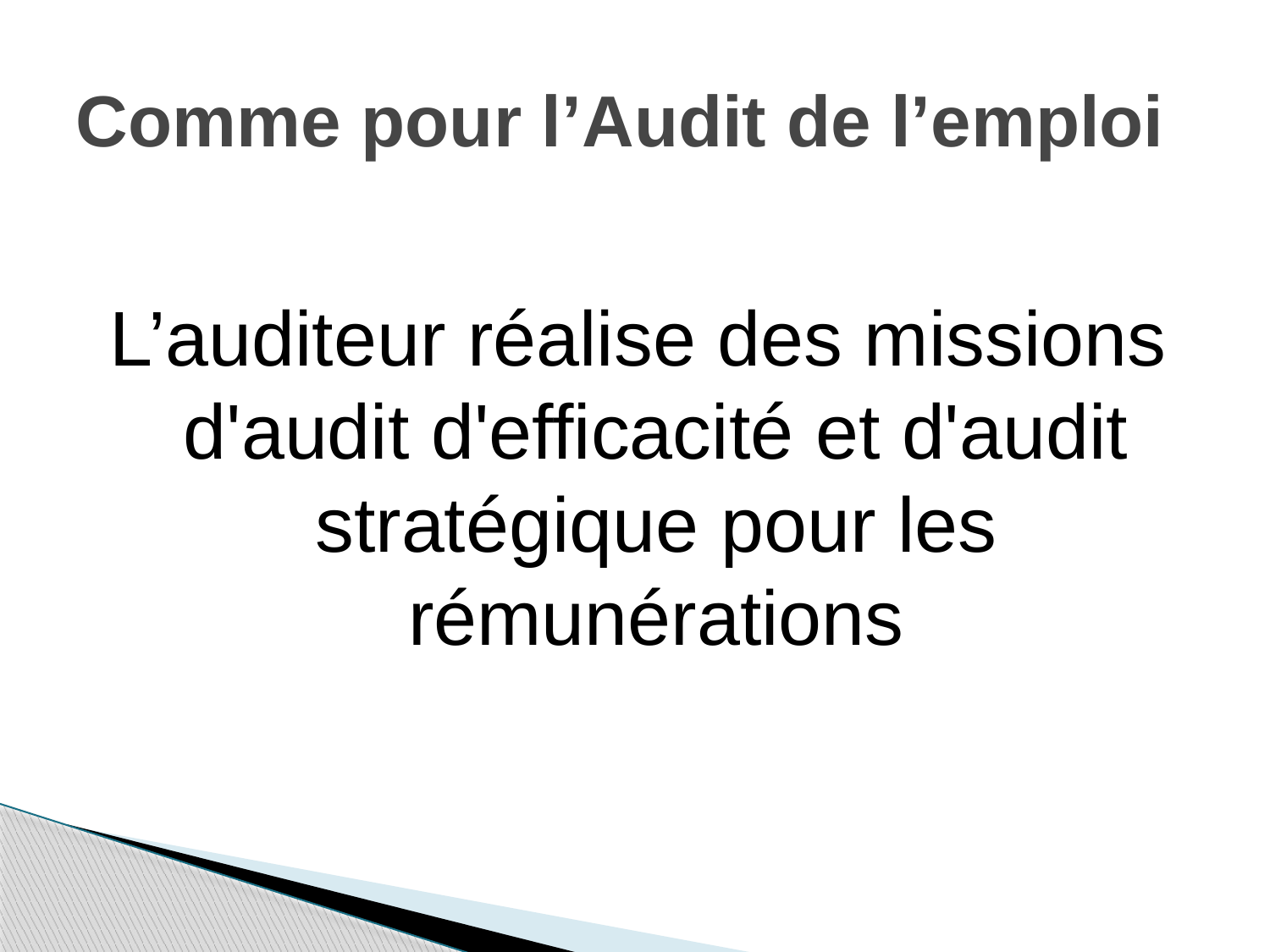

# Comme pour l’Audit de l’emploi

L’auditeur réalise des missions d'audit d'efficacité et d'audit stratégique pour les rémunérations